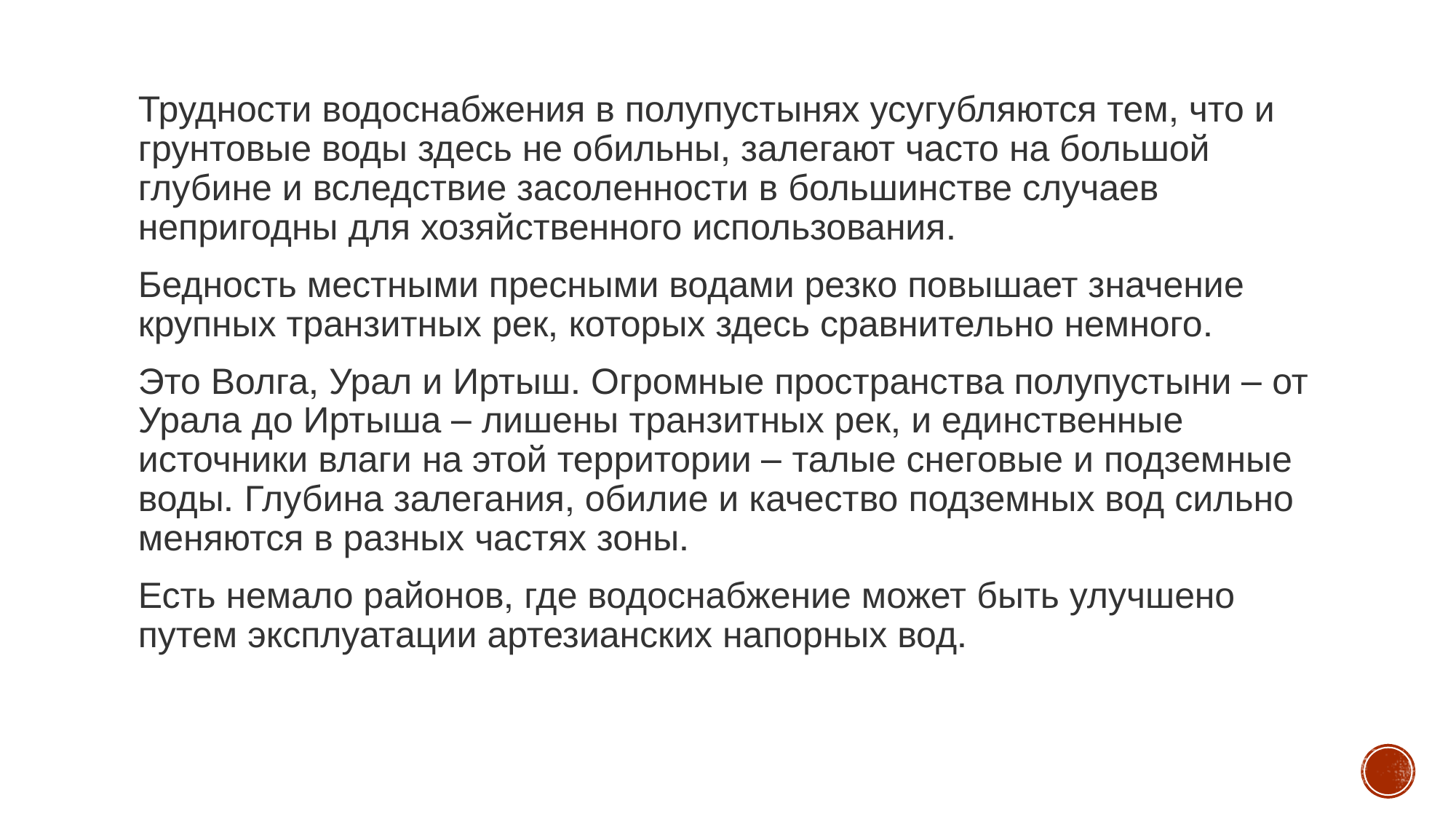

Трудности водоснабжения в полупустынях усугубляются тем, что и грунтовые воды здесь не обильны, залегают часто на большой глубине и вследствие засоленности в большинстве случаев непригодны для хозяйственного использования.
Бедность местными пресными водами резко повышает значение крупных транзитных рек, которых здесь сравнительно немного.
Это Волга, Урал и Иртыш. Огромные пространства полупустыни – от Урала до Иртыша – лишены транзитных рек, и единственные источники влаги на этой территории – талые снеговые и подземные воды. Глубина залегания, обилие и качество подземных вод сильно меняются в разных частях зоны.
Есть немало районов, где водоснабжение может быть улучшено путем эксплуатации артезианских напорных вод.